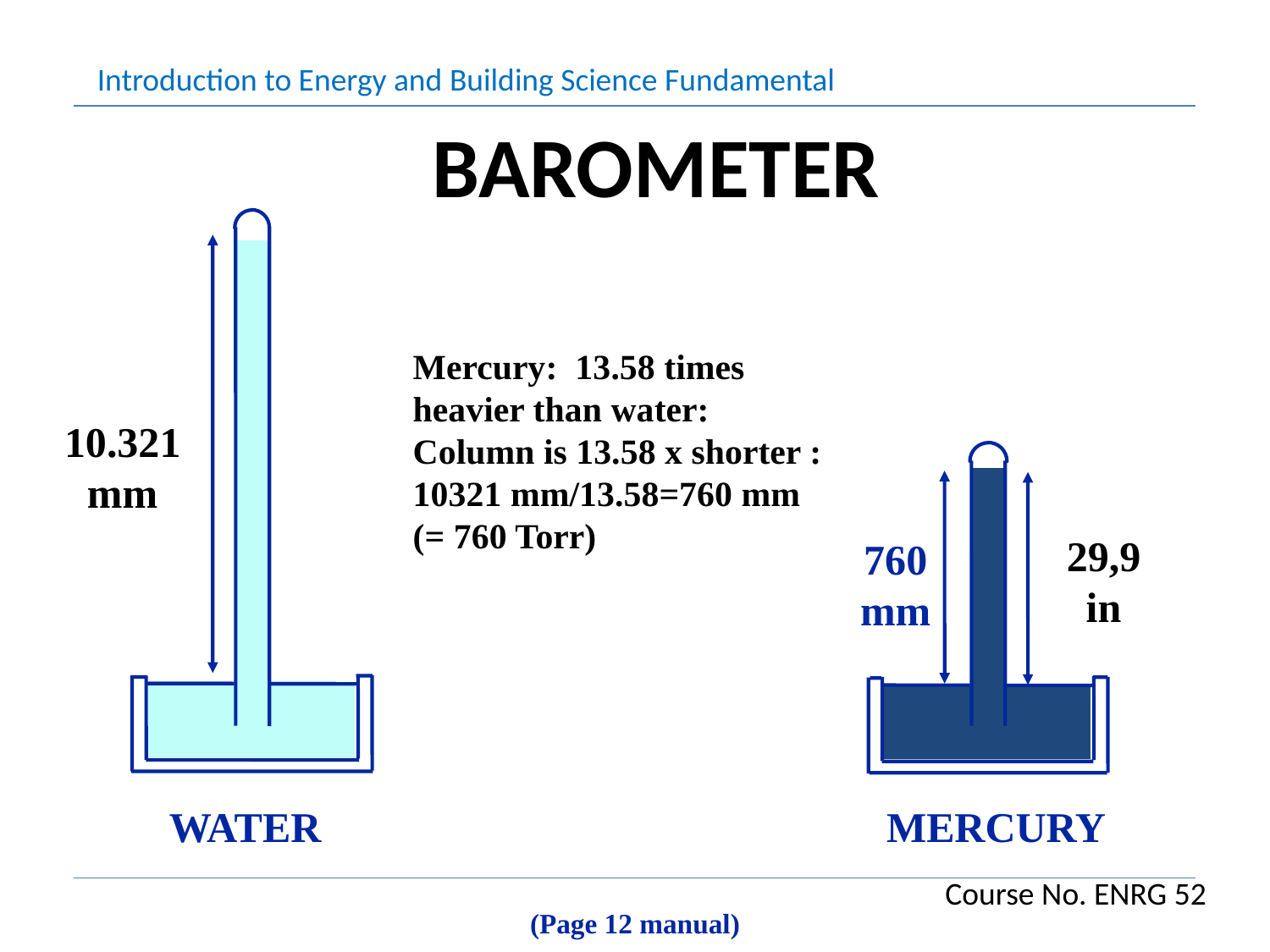

# BAROMETER

Mercury:  13.58 times  heavier than water: Column is 13.58 x shorter :
10321 mm/13.58=760 mm (= 760 Torr)
10.321
mm

29,9
in
760
mm

WATER
MERCURY
(Page 12 manual)